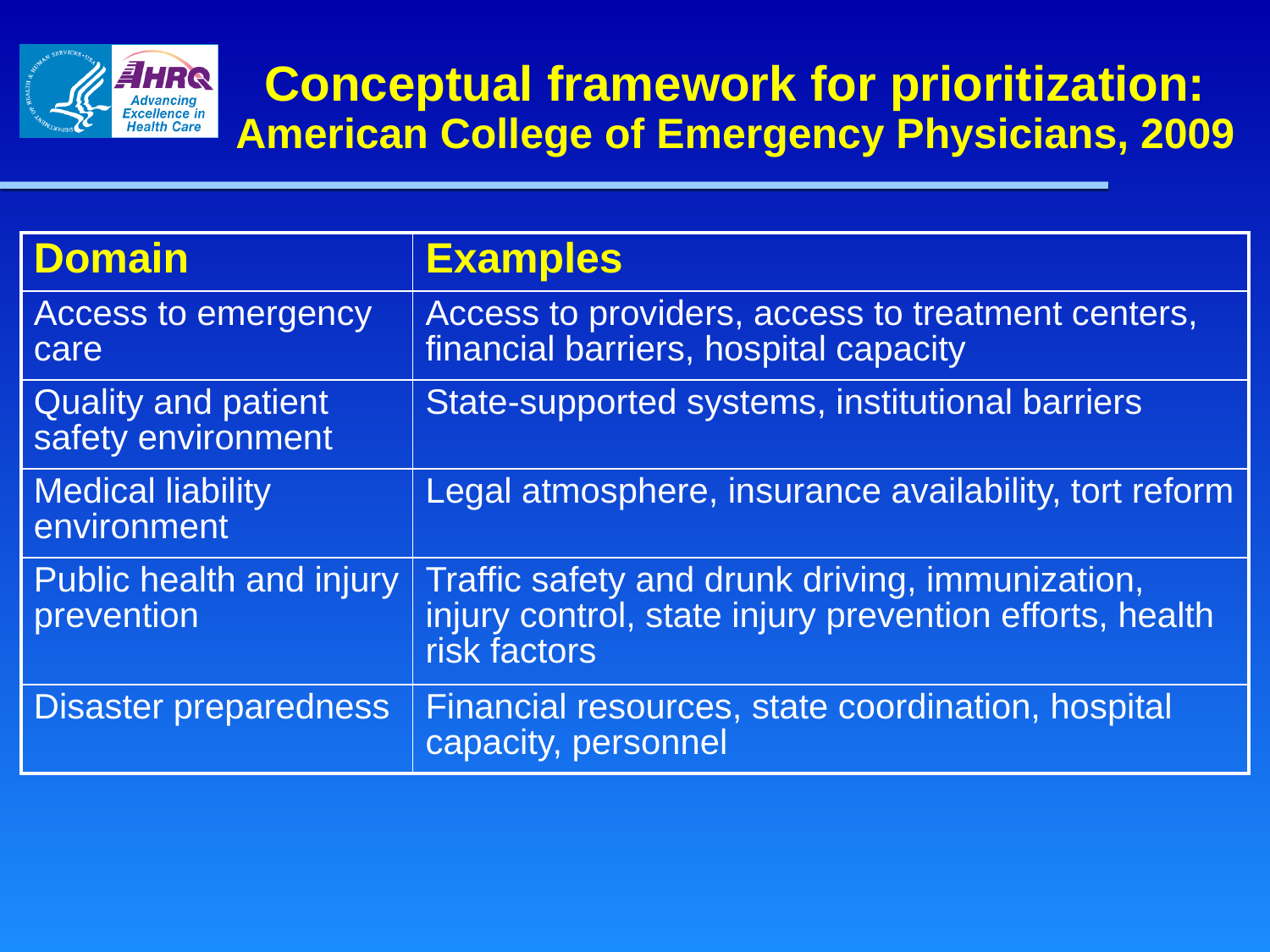

Conceptual framework for prioritization:
American College of Emergency Physicians, 2009
| Domain | Examples |
| --- | --- |
| Access to emergency care | Access to providers, access to treatment centers, financial barriers, hospital capacity |
| Quality and patient safety environment | State-supported systems, institutional barriers |
| Medical liability environment | Legal atmosphere, insurance availability, tort reform |
| Public health and injury prevention | Traffic safety and drunk driving, immunization, injury control, state injury prevention efforts, health risk factors |
| Disaster preparedness | Financial resources, state coordination, hospital capacity, personnel |